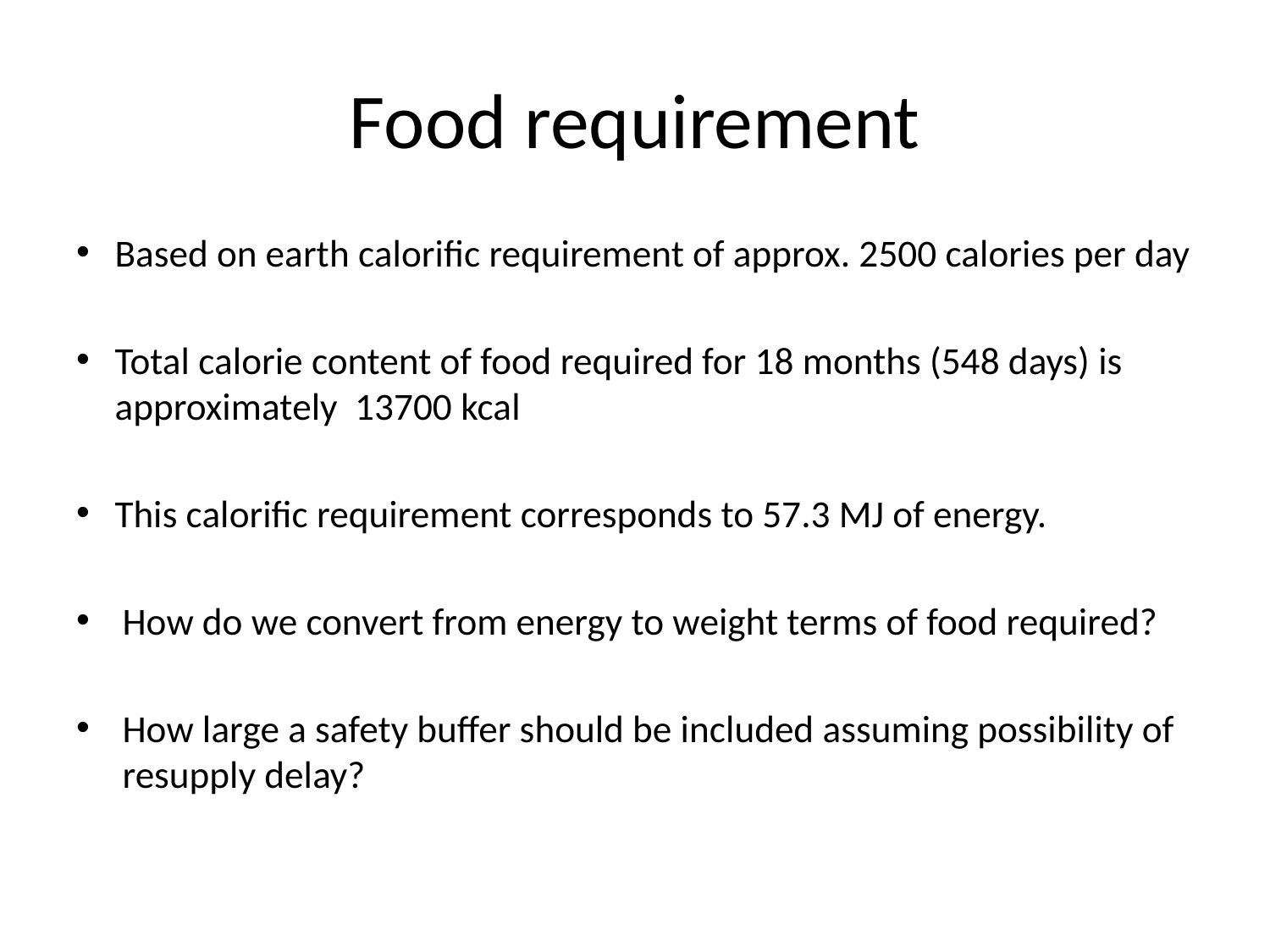

# Food requirement

Based on earth calorific requirement of approx. 2500 calories per day

Total calorie content of food required for 18 months (548 days) is approximately  13700 kcal

This calorific requirement corresponds to 57.3 MJ of energy.

How do we convert from energy to weight terms of food required?

How large a safety buffer should be included assuming possibility of resupply delay?